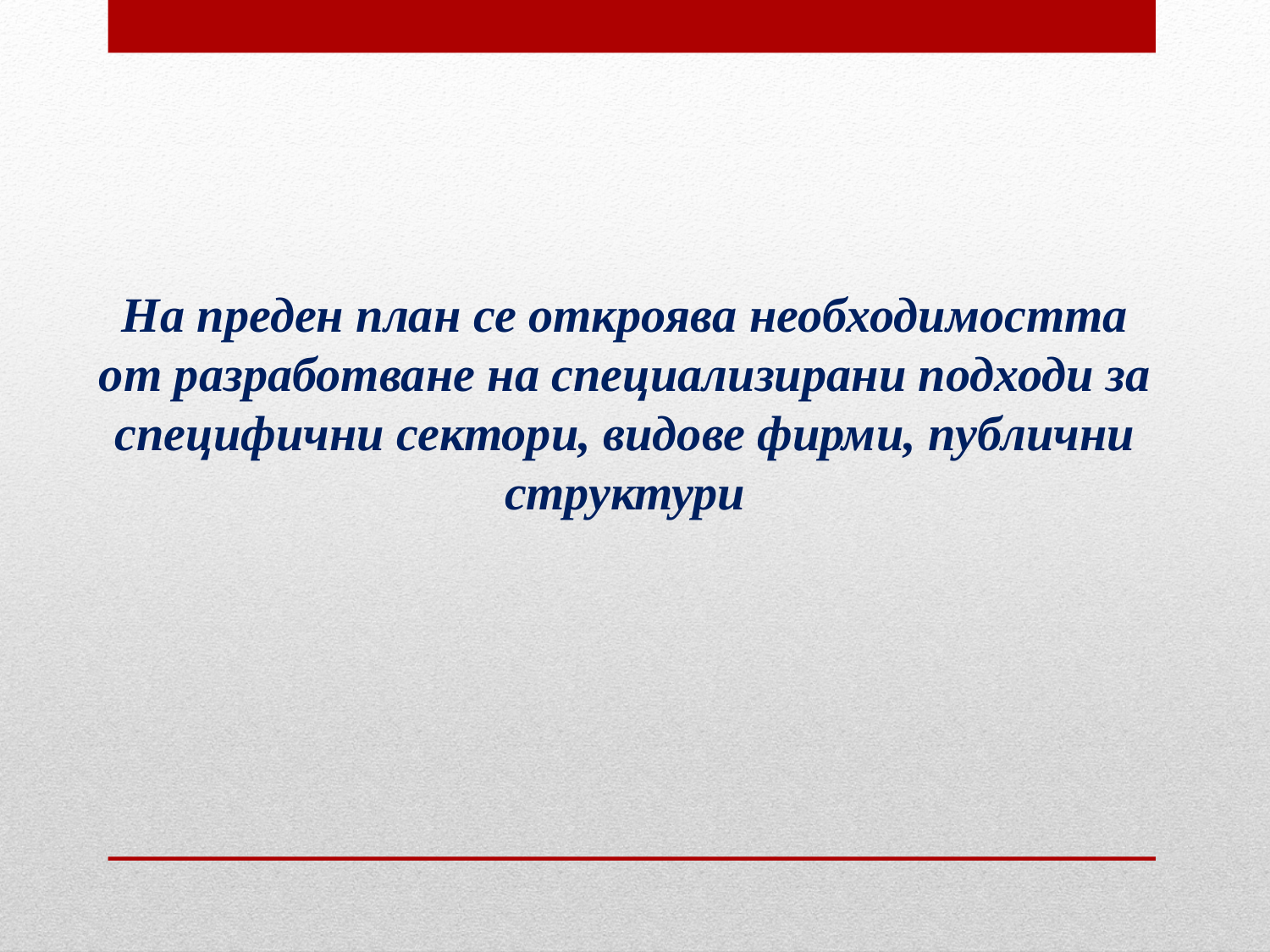

На преден план се откроява необходимостта от разработване на специализирани подходи за специфични сектори, видове фирми, публични структури